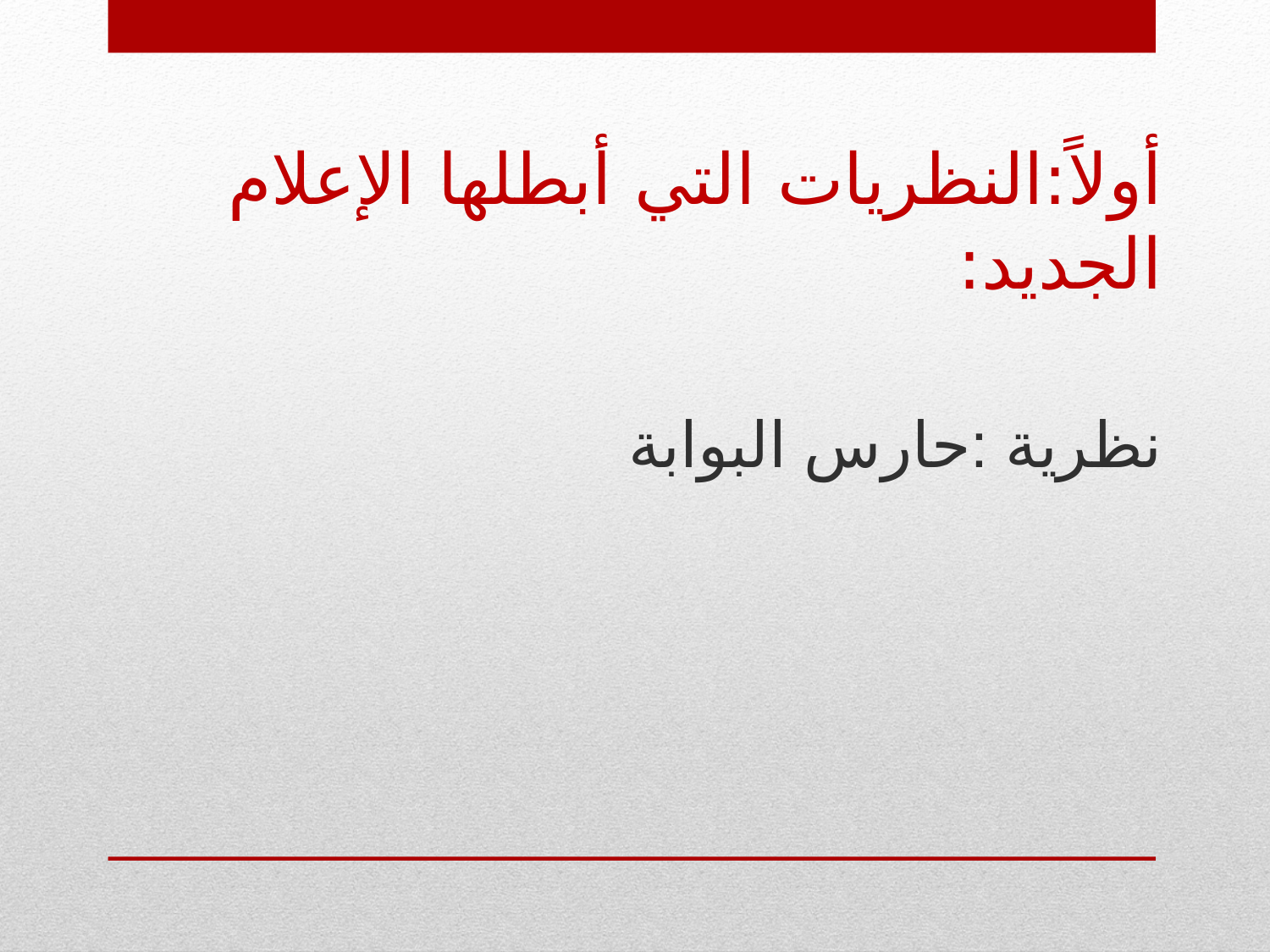

أولاً:النظريات التي أبطلها الإعلام الجديد:

نظرية :حارس البوابة

#